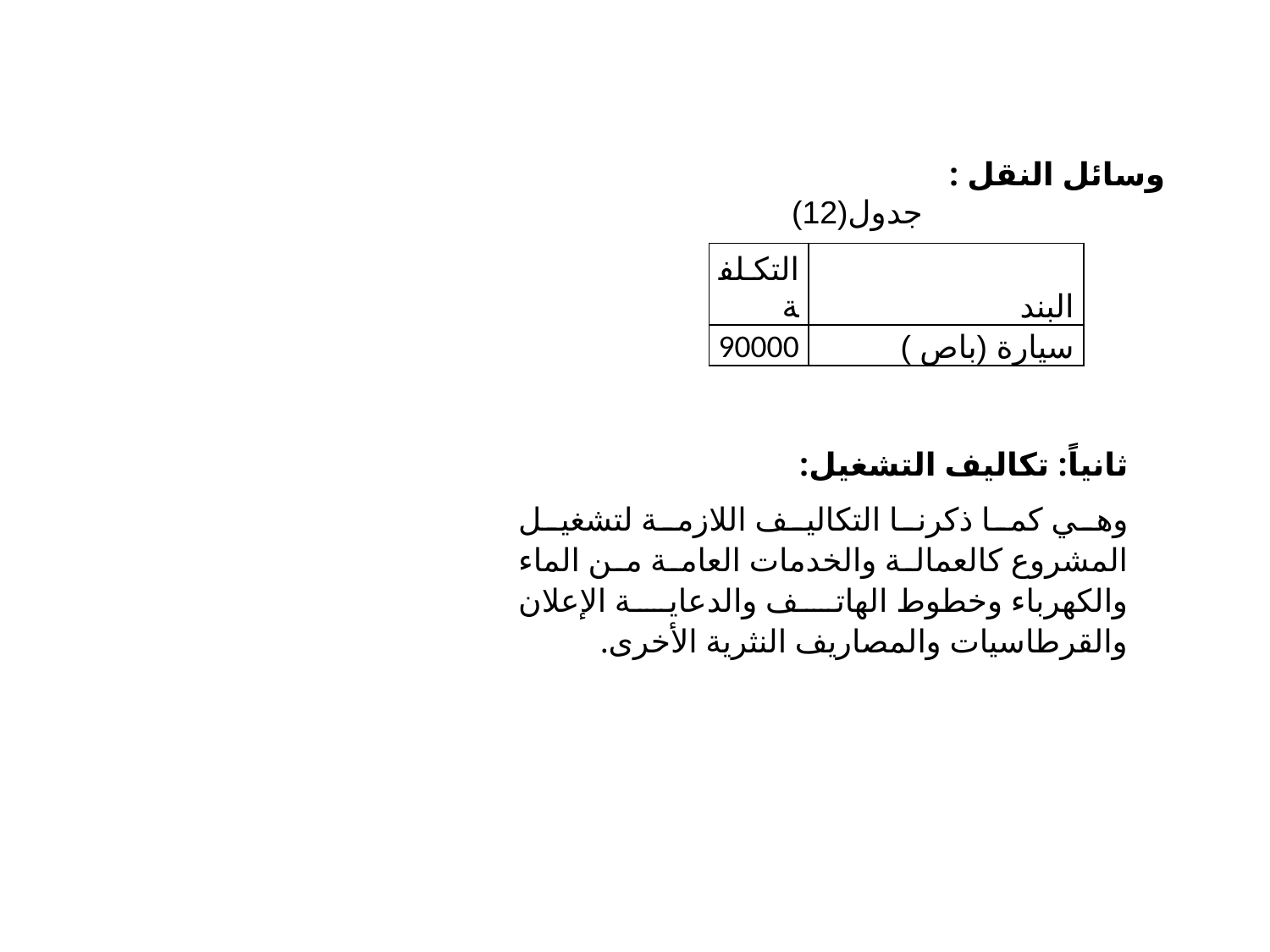

وسائل النقل :
جدول(12)
| التكلفة | البند |
| --- | --- |
| 90000 | سيارة (باص ) |

ثانياً: تكاليف التشغيل:
وهي كما ذكرنا التكاليف اللازمة لتشغيل المشروع كالعمالة والخدمات العامة من الماء والكهرباء وخطوط الهاتف والدعاية الإعلان والقرطاسيات والمصاريف النثرية الأخرى.